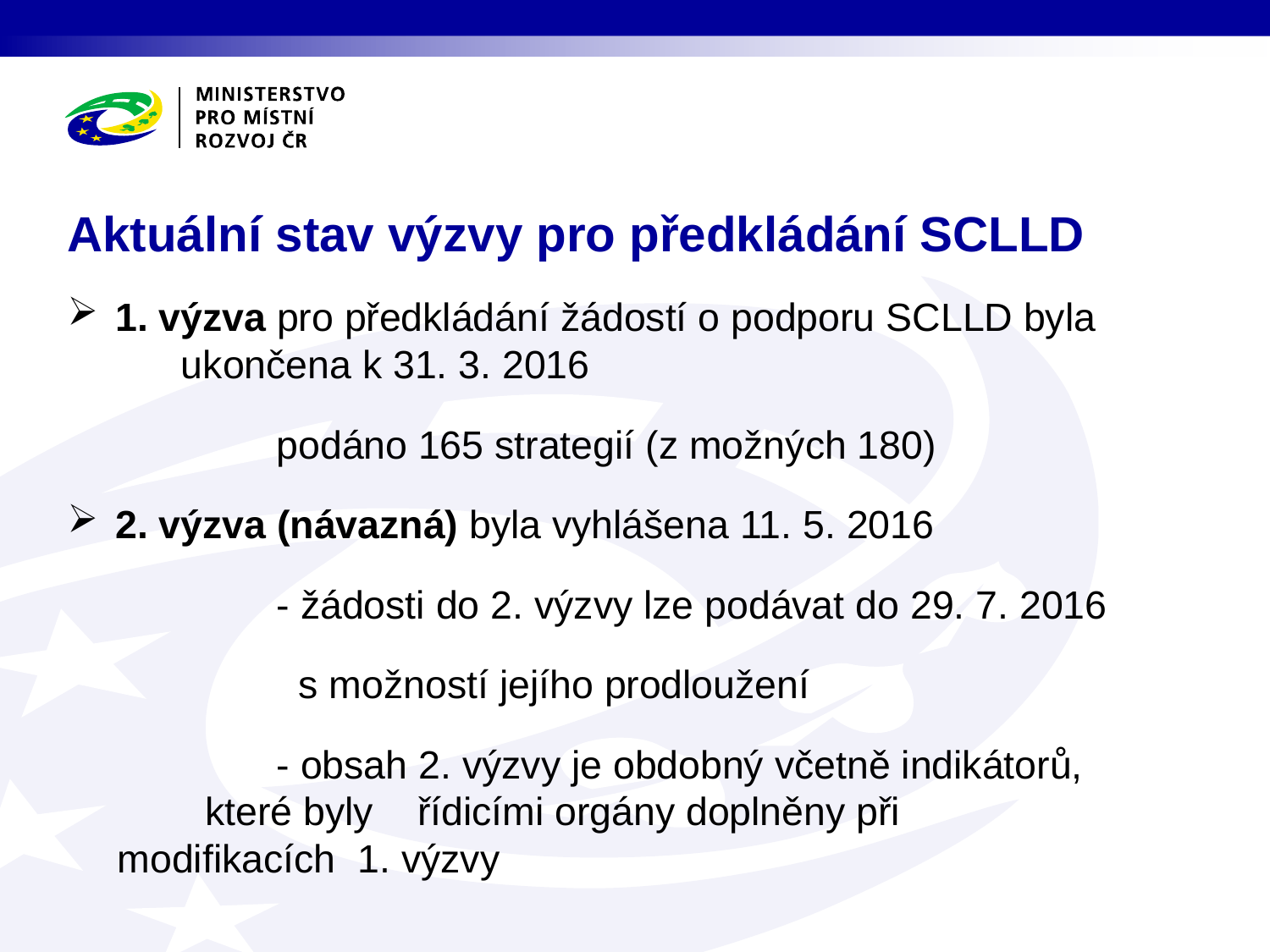

# Aktuální stav výzvy pro předkládání SCLLD
1. výzva pro předkládání žádostí o podporu SCLLD byla     	        ukončena k 31. 3. 2016
                   podáno 165 strategií (z možných 180)
2. výzva (návazná) byla vyhlášena 11. 5. 2016
                   - žádosti do 2. výzvy lze podávat do 29. 7. 2016
                     s možností jejího prodloužení
                   - obsah 2. výzvy je obdobný včetně indikátorů,   	          které byly    řídicími orgány doplněny při 		          modifikacích  1. výzvy